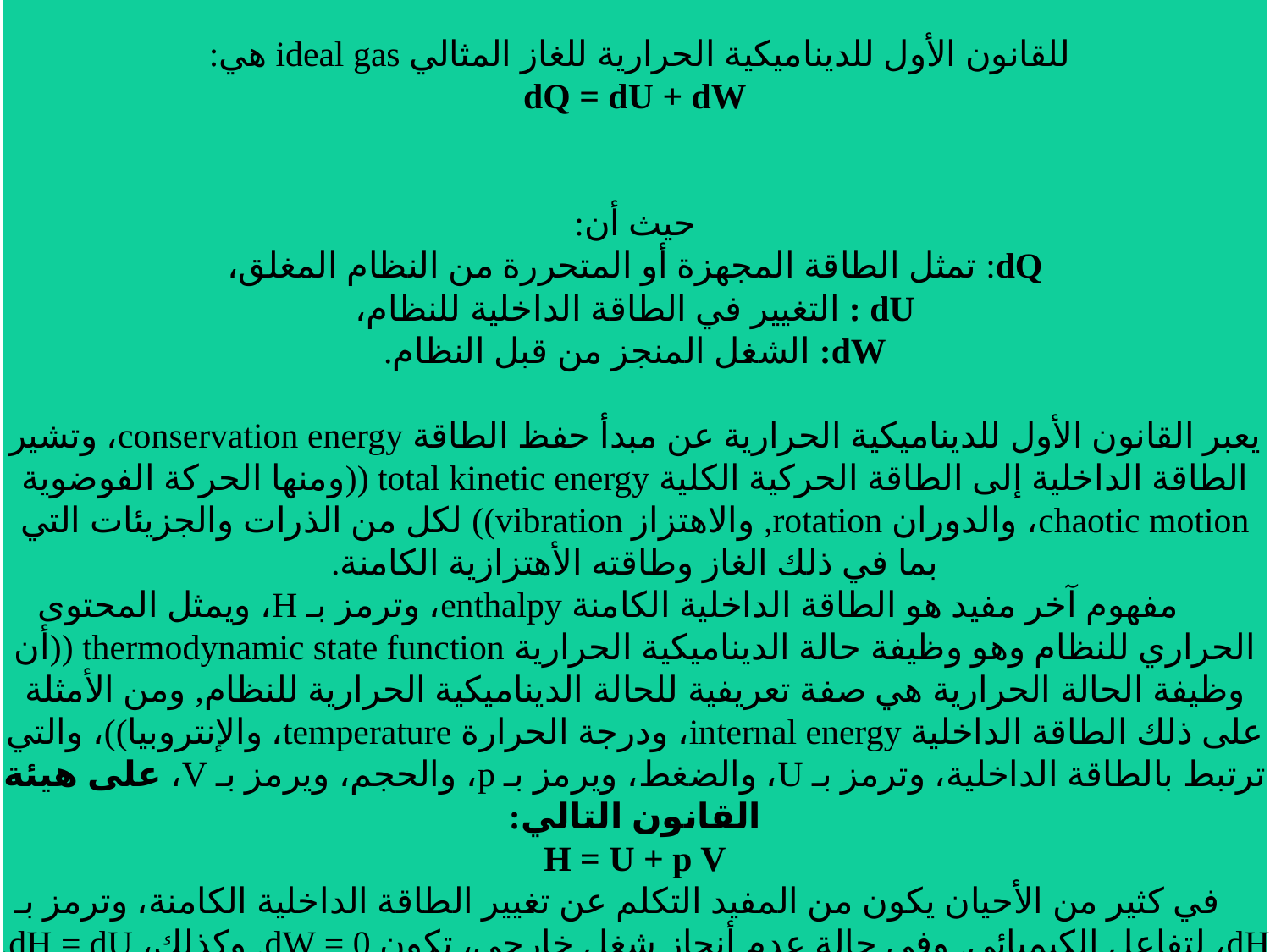

القانون الأول للديناميكية الحرارية                        First law of thermodynamics  أن الصيغة العامة

للقانون الأول للديناميكية الحرارية للغاز المثالي ideal gas هي:
dQ = dU + dW

حيث أن:
dQ: تمثل الطاقة المجهزة أو المتحررة من النظام المغلق،
dU : التغيير في الطاقة الداخلية للنظام،
dW: الشغل المنجز من قبل النظام.

يعبر القانون الأول للديناميكية الحرارية عن مبدأ حفظ الطاقة conservation energy، وتشير الطاقة الداخلية إلى الطاقة الحركية الكلية total kinetic energy ((ومنها الحركة الفوضوية chaotic motion، والدوران rotation, والاهتزاز vibration)) لكل من الذرات والجزيئات التي بما في ذلك الغاز وطاقته الأهتزازية الكامنة.
      مفهوم آخر مفيد هو الطاقة الداخلية الكامنة enthalpy، وترمز بـ H، ويمثل المحتوى الحراري للنظام وهو وظيفة حالة الديناميكية الحرارية thermodynamic state function ((أن وظيفة الحالة الحرارية هي صفة تعريفية للحالة الديناميكية الحرارية للنظام, ومن الأمثلة على ذلك الطاقة الداخلية internal energy، ودرجة الحرارة temperature، والإنتروبيا))، والتي ترتبط بالطاقة الداخلية، وترمز بـ U، والضغط، ويرمز بـ p، والحجم، ويرمز بـ V، على هيئة القانون التالي:
H = U + p V
    في كثير من الأحيان يكون من المفيد التكلم عن تغيير الطاقة الداخلية الكامنة، وترمز بـ dH، لتفاعل الكيميائي. وفي حالة عدم أنجاز شغل خارجي، تكون dW = 0. وكذلك، dH = dU. ويمكن تحديد هذا التغير في الطاقة الداخلية الكامنة من خلال كمية الطاقة المتولدة (أو الممتصه) في التفاعل.